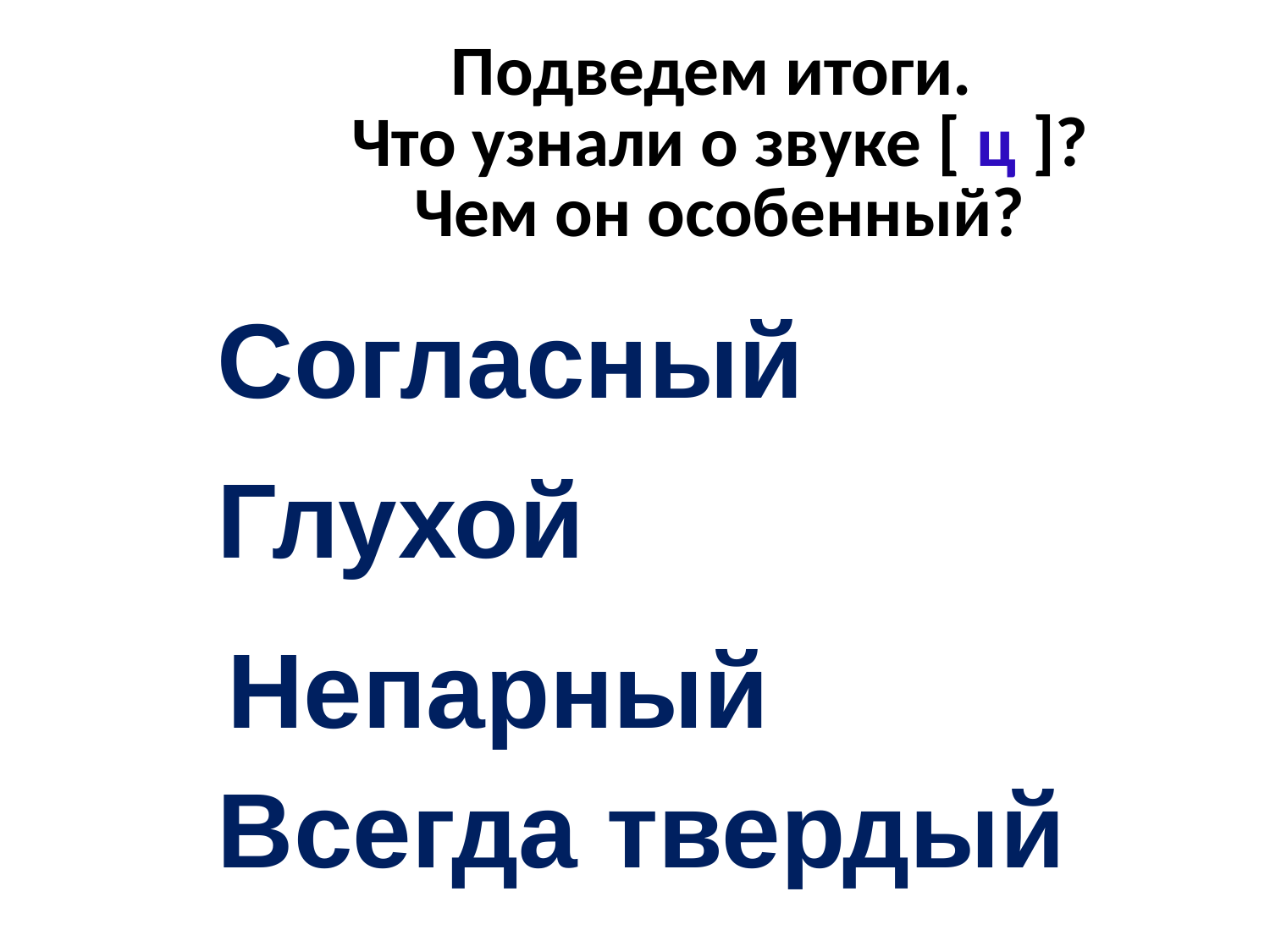

# Подведем итоги. Что узнали о звуке [ ц ]? Чем он особенный?
Согласный
Глухой
Непарный

Всегда твердый